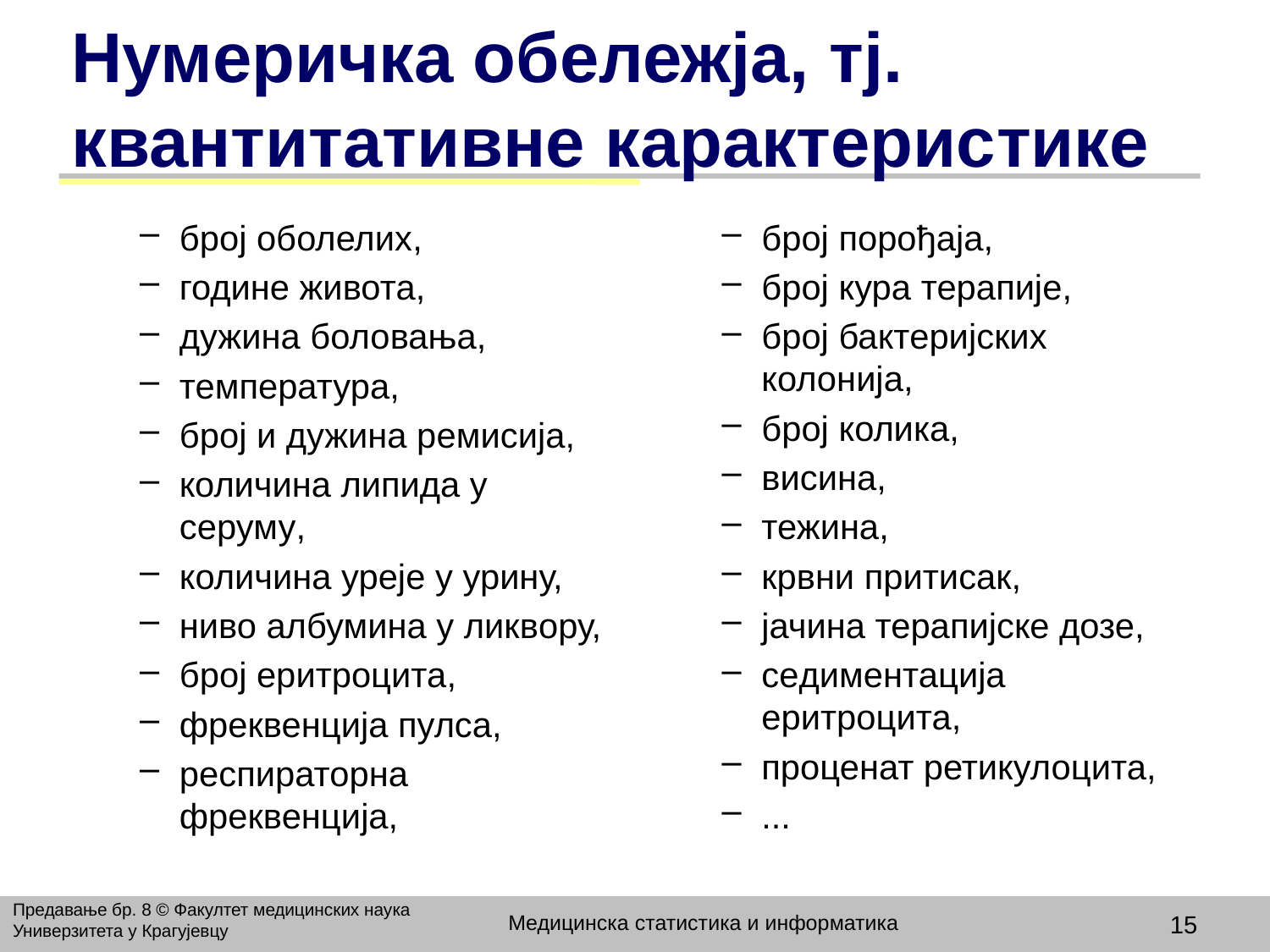

# Нумеричка обележја, тј. квантитативне карактеристике
број оболелих,
године живота,
дужина боловања,
температура,
број и дужина ремисија,
количина липида у серуму,
количина уреје у урину,
ниво албумина у ликвору,
број еритроцита,
фреквенција пулса,
респираторна фреквенција,

број порођаја,
број кура терапије,
број бактеријских колонија,
број колика,
висина,
тежина,
крвни притисак,
јачина терапијске дозе,
седиментација еритроцита,
проценат ретикулоцита,
...
Предавање бр. 8 © Факултет медицинских наука Универзитета у Крагујевцу
Медицинска статистика и информатика
15